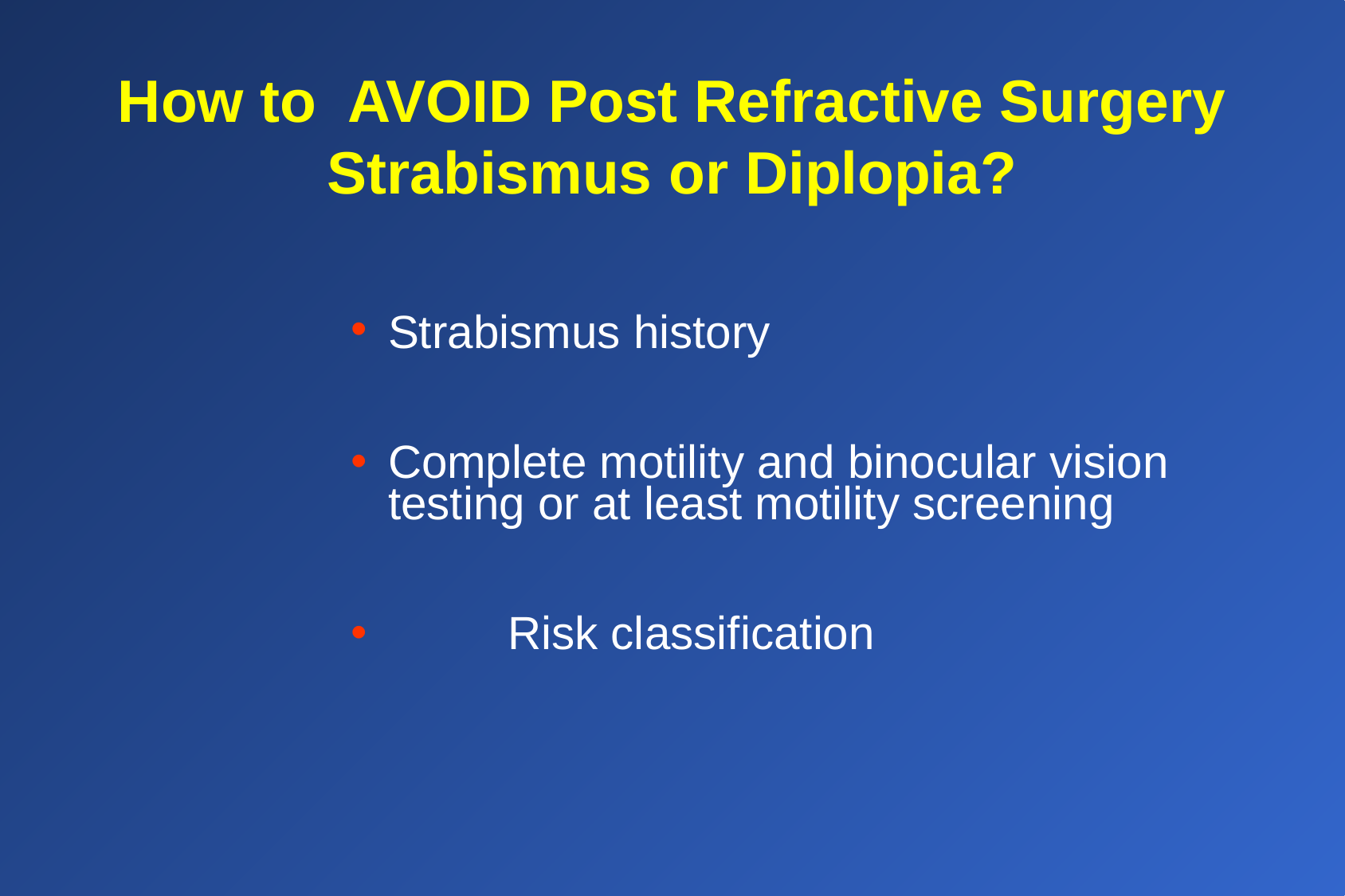

# How to  AVOID Post Refractive Surgery Strabismus or Diplopia?
Strabismus history

Complete motility and binocular vision testing or at least motility screening

 	Risk classification